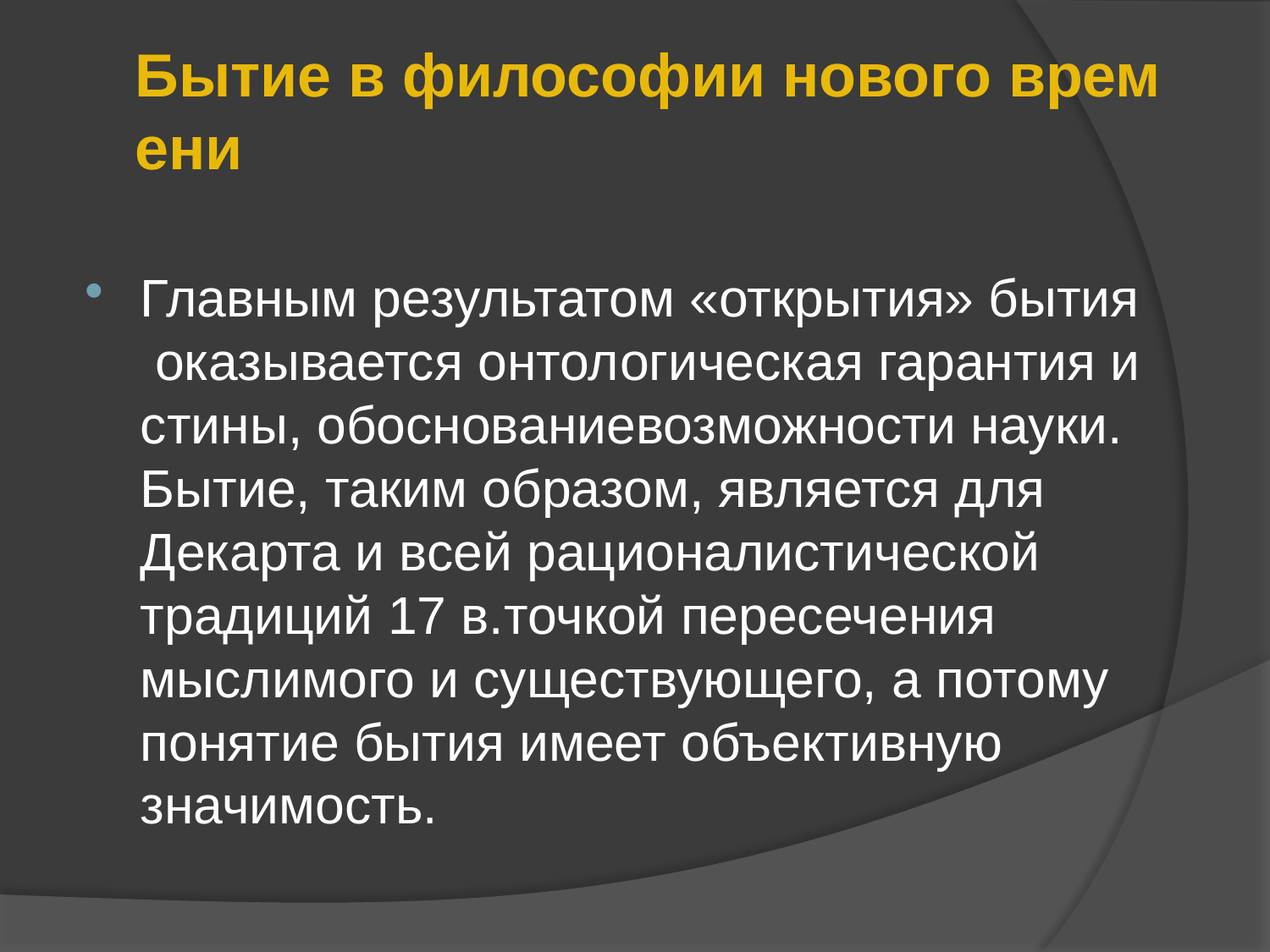

# Бытие в философии нового времени
Главным результатом «открытия» бытия оказывается онтологическая гарантия истины, обоснованиевозможности науки. Бытие, таким образом, является для 
Декарта и всей рационалистической 
традиций 17 в.точкой пересечения 
мыслимого и существующего, а потому понятие бытия имеет объективную 
значимость.